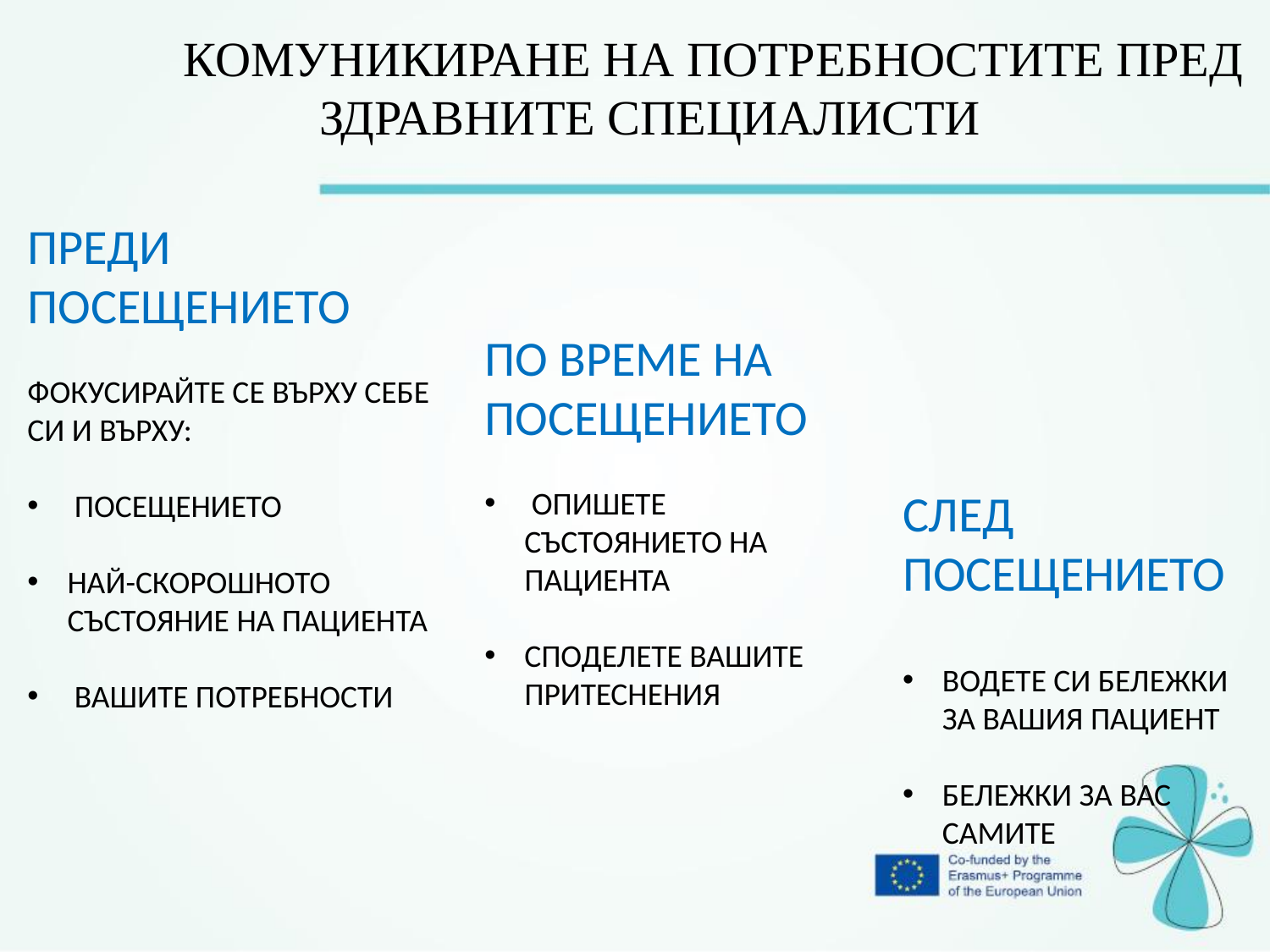

КОМУНИКИРАНЕ НА ПОТРЕБНОСТИТЕ ПРЕД ЗДРАВНИТЕ СПЕЦИАЛИСТИ
ПРЕДИ ПОСЕЩЕНИЕТО

ФОКУСИРАЙТЕ СЕ ВЪРХУ СЕБЕ СИ И ВЪРХУ:
 ПОСЕЩЕНИЕТО

НАЙ-СКОРОШНОТО СЪСТОЯНИЕ НА ПАЦИЕНТА

 ВАШИТЕ ПОТРЕБНОСТИ

ПО ВРЕМЕ НА ПОСЕЩЕНИЕТО

 ОПИШЕТЕ СЪСТОЯНИЕТО НА ПАЦИЕНТА

СПОДЕЛЕТЕ ВАШИТЕ ПРИТЕСНЕНИЯ

СЛЕД ПОСЕЩЕНИЕТО
ВОДЕТЕ СИ БЕЛЕЖКИ ЗА ВАШИЯ ПАЦИЕНТ

БЕЛЕЖКИ ЗА ВАС САМИТЕ